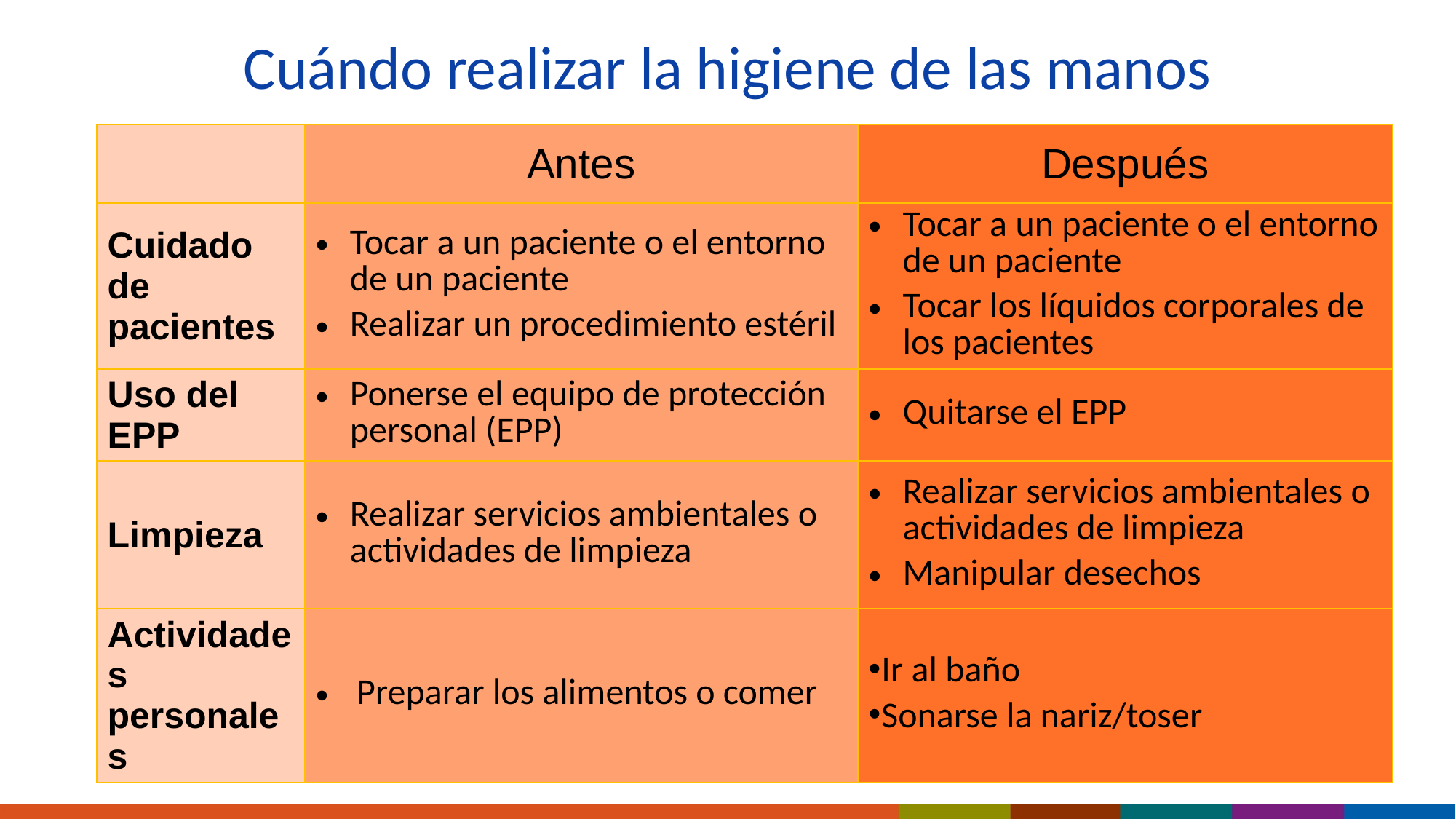

# Cuándo realizar la higiene de las manos
|  | Antes | Después |
| --- | --- | --- |
| Cuidado de pacientes | Tocar a un paciente o el entorno de un paciente Realizar un procedimiento estéril | Tocar a un paciente o el entorno de un paciente Tocar los líquidos corporales de los pacientes |
| Uso del EPP | Ponerse el equipo de protección personal (EPP) | Quitarse el EPP |
| Limpieza | Realizar servicios ambientales o actividades de limpieza | Realizar servicios ambientales o actividades de limpieza Manipular desechos |
| Actividades personales | Preparar los alimentos o comer | Ir al baño Sonarse la nariz/toser |